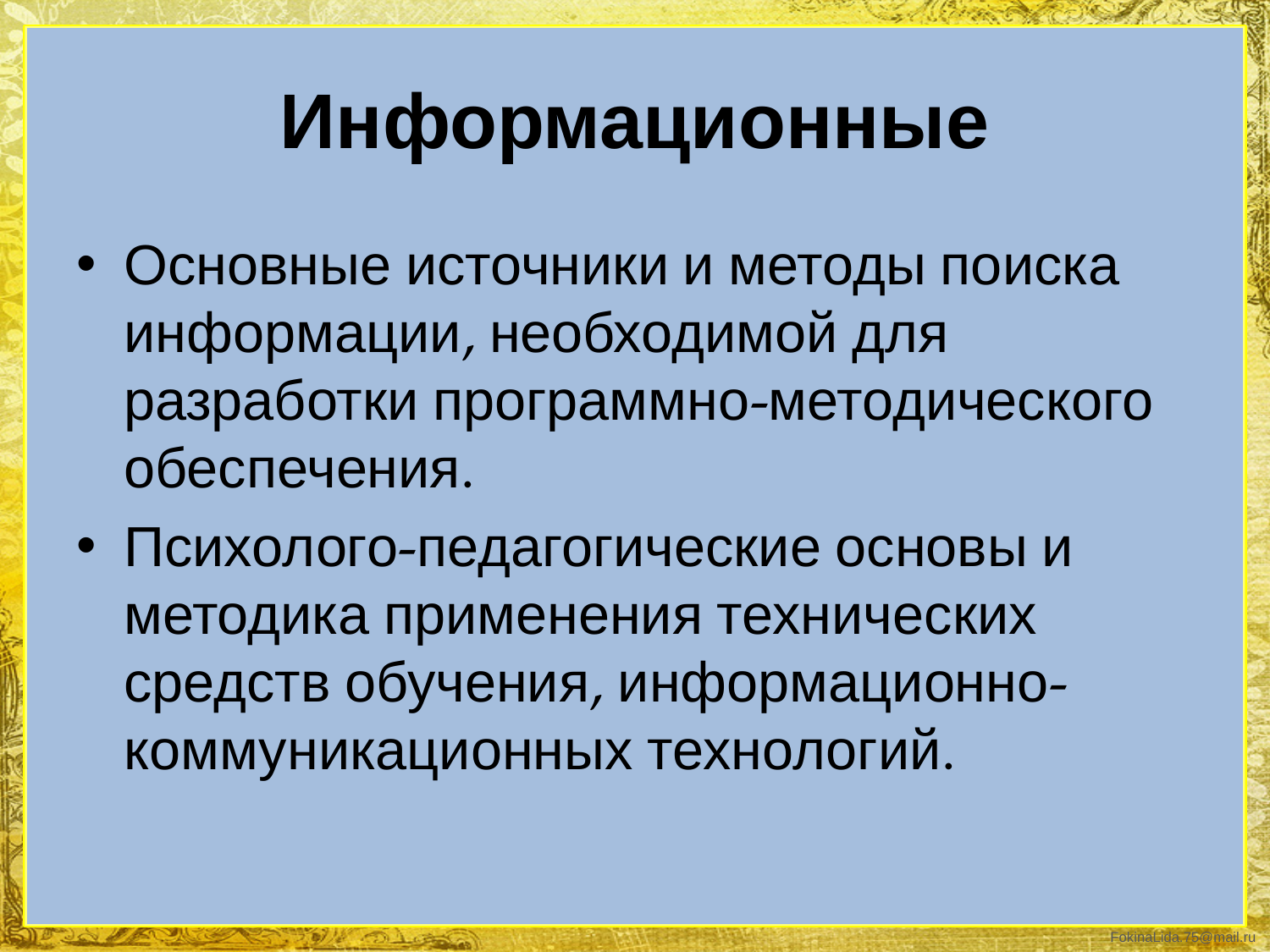

# Информационные
Основные источники и методы поиска информации, необходимой для разработки программно-методического обеспечения.
Психолого-педагогические основы и методика применения технических средств обучения, информационно-коммуникационных технологий.